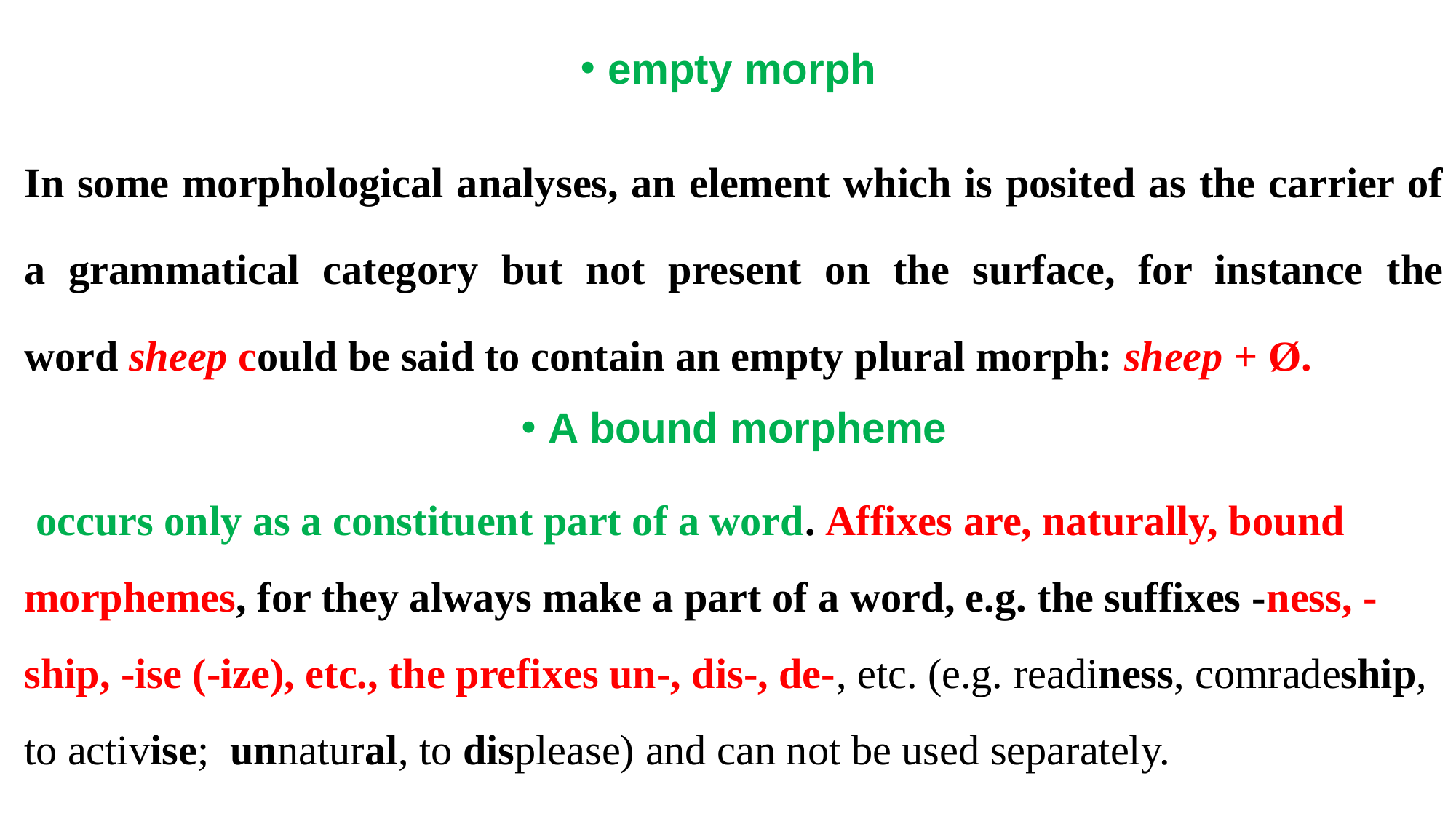

empty morph
In some morphological analyses, an element which is posited as the carrier of a grammatical category but not present on the surface, for instance the word sheep could be said to contain an empty plural morph: sheep + Ø.
A bound morpheme
 occurs only as a constituent part of a word. Affixes are, naturally, bound morphemes, for they always make a part of a word, e.g. the suffixes -ness, -ship, -ise (-ize), etc., the prefixes un-, dis-, de-, etc. (e.g. readiness, comradeship, to activise;  unnatural, to displease) and can not be used separately.